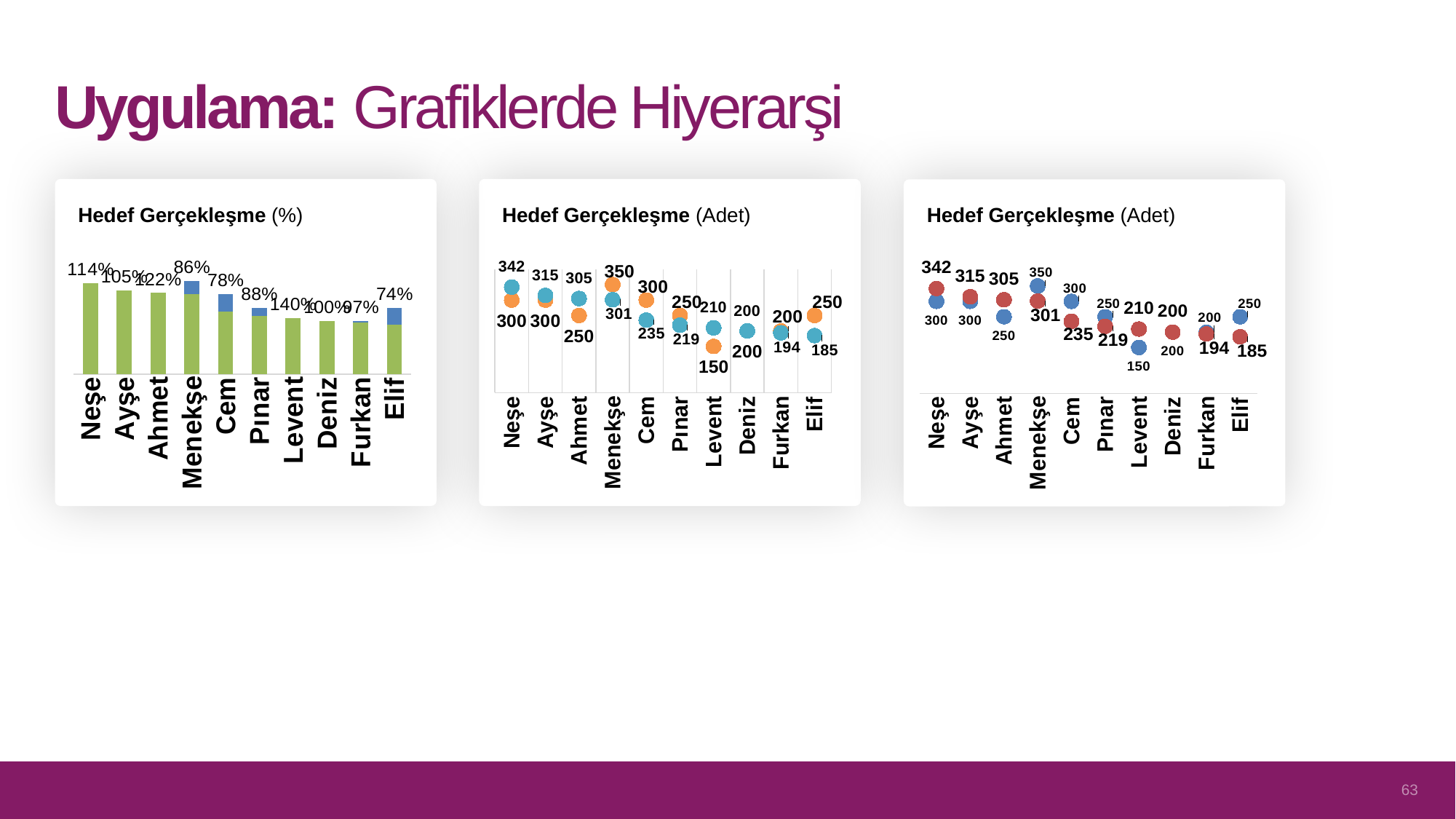

# Uygulama: Grafiklerde Hiyerarşi
Hedef Gerçekleşme (%)
Hedef Gerçekleşme (Adet)
Hedef Gerçekleşme (Adet)

### Chart

| Category | Hedef KK Satışı (Adet) | Gerçekleşen KK Satışı (Adet) |  |
|---|---|---|---|
| Neşe | 300.0 | 342.0 | 342.0 |
| Ayşe | 300.0 | 315.0 | 315.0 |
| Ahmet | 250.0 | 305.0 | 305.0 |
| Menekşe | 350.0 | 301.0 | 350.0 |
| Cem | 300.0 | 235.0 | 300.0 |
| Pınar | 250.0 | 219.0 | 250.0 |
| Levent | 150.0 | 210.0 | 210.0 |
| Deniz | 200.0 | 200.0 | 200.0 |
| Furkan | 200.0 | 194.0 | 200.0 |
| Elif | 250.0 | 185.0 | 250.0 |

### Chart

| Category | Hedef KK Satışı (Adet) | Gerçekleşen KK Satışı (Adet) |
|---|---|---|
| Neşe | 300.0 | 342.0 |
| Ayşe | 300.0 | 315.0 |
| Ahmet | 250.0 | 305.0 |
| Menekşe | 350.0 | 301.0 |
| Cem | 300.0 | 235.0 |
| Pınar | 250.0 | 219.0 |
| Levent | 150.0 | 210.0 |
| Deniz | 200.0 | 200.0 |
| Furkan | 200.0 | 194.0 |
| Elif | 250.0 | 185.0 |

### Chart

| Category | Hedef KK Satışı (Adet) | Gerçekleşen KK Satışı (Adet) |
|---|---|---|
| Neşe | 300.0 | 342.0 |
| Ayşe | 300.0 | 315.0 |
| Ahmet | 250.0 | 305.0 |
| Menekşe | 350.0 | 301.0 |
| Cem | 300.0 | 235.0 |
| Pınar | 250.0 | 219.0 |
| Levent | 150.0 | 210.0 |
| Deniz | 200.0 | 200.0 |
| Furkan | 200.0 | 194.0 |
| Elif | 250.0 | 185.0 |
63